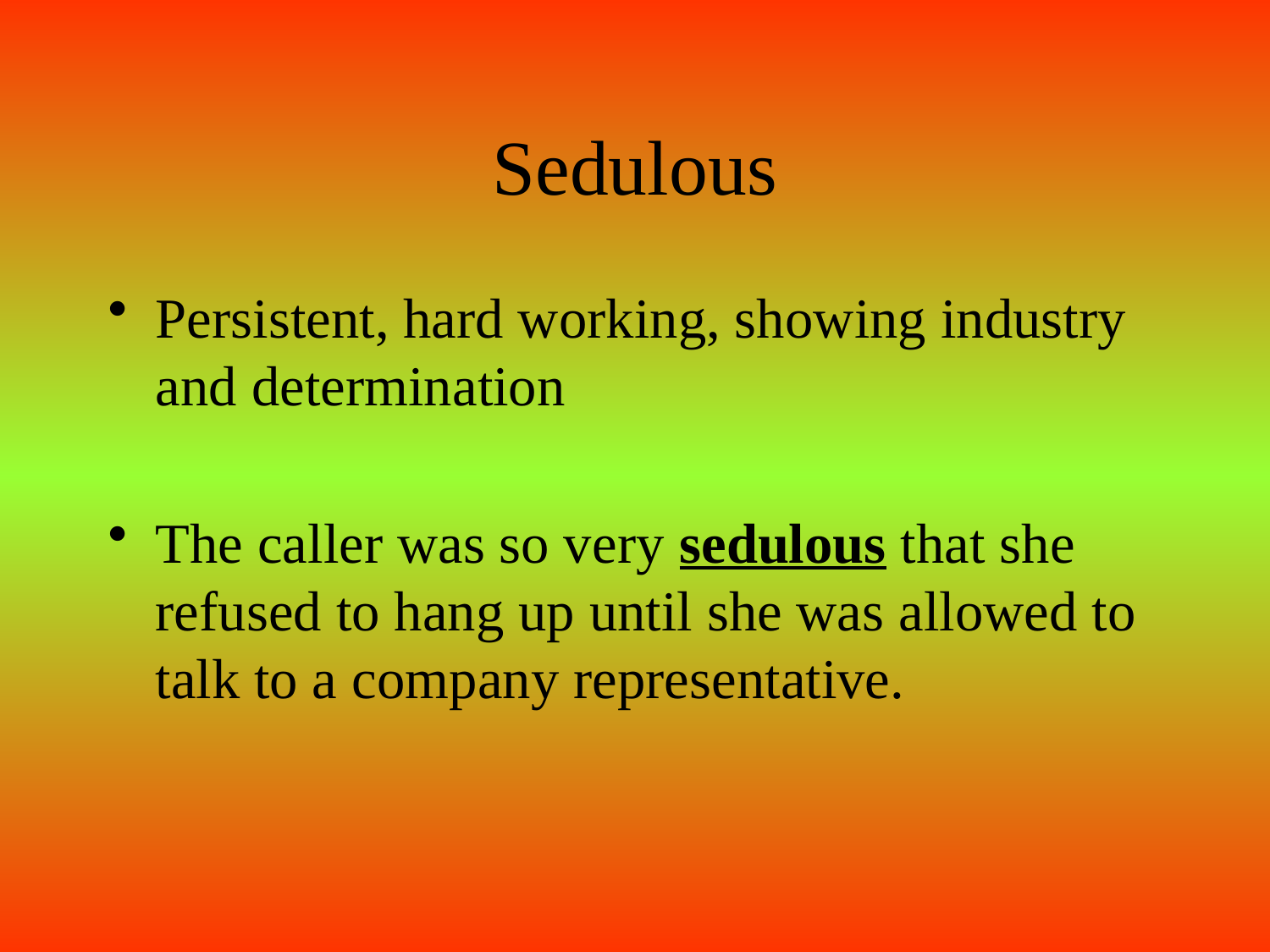

# Sedulous
Persistent, hard working, showing industry and determination

The caller was so very sedulous that she refused to hang up until she was allowed to talk to a company representative.